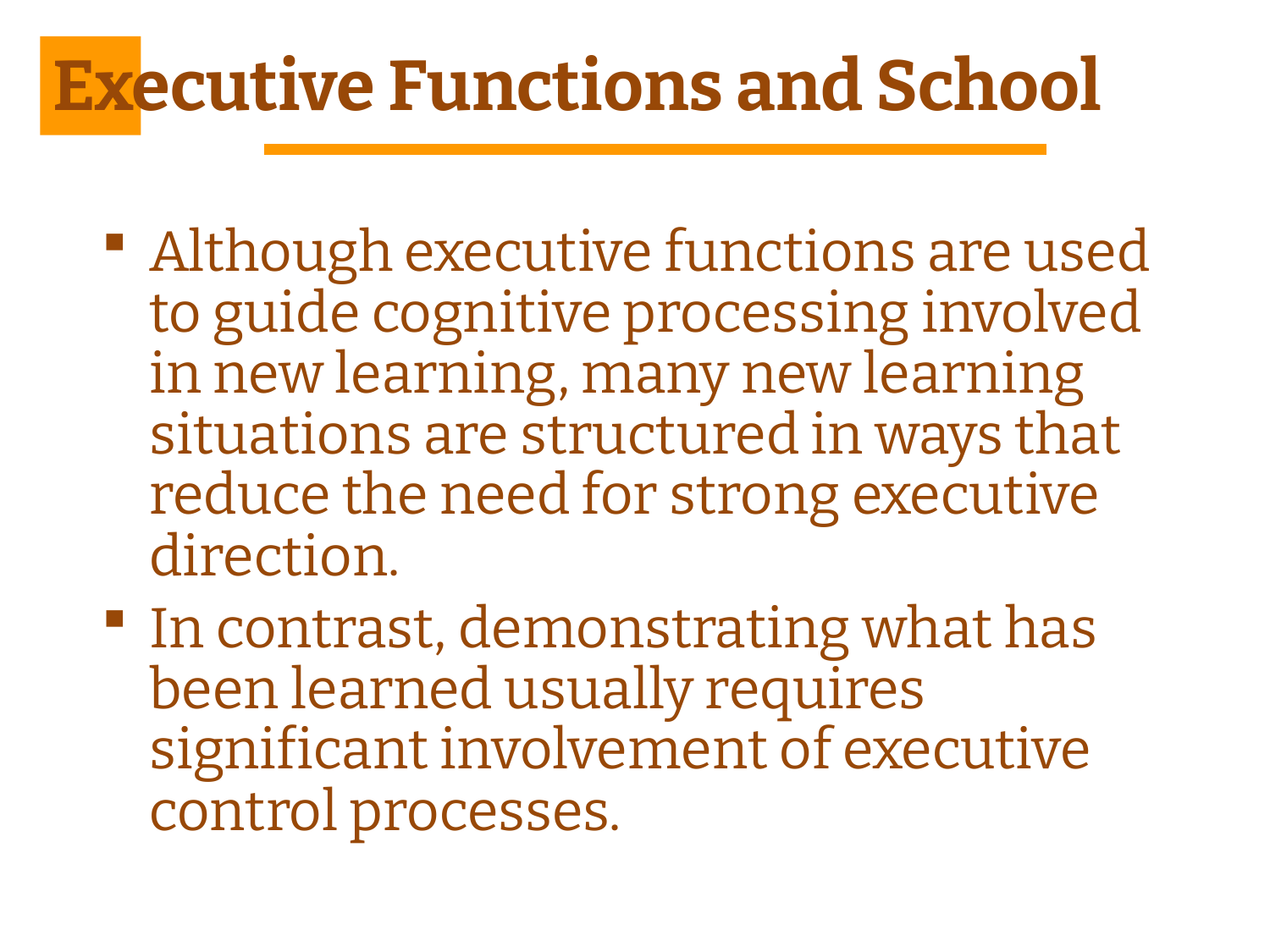

# Executive Functions and School

Although executive functions are used to guide cognitive processing involved in new learning, many new learning situations are structured in ways that reduce the need for strong executive direction.
In contrast, demonstrating what has been learned usually requires significant involvement of executive control processes.